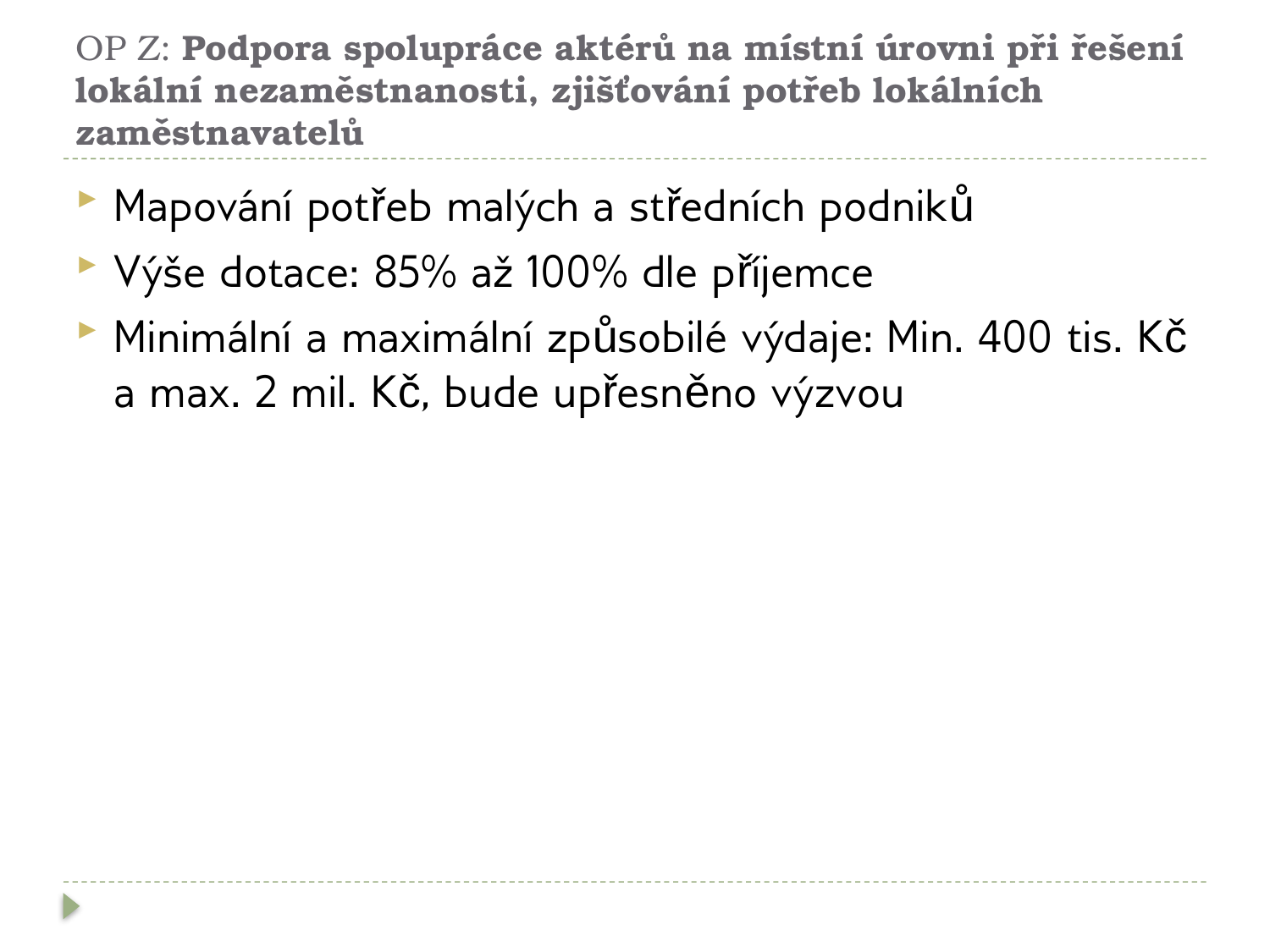

# OP Z: Podpora spolupráce aktérů na místní úrovni při řešení lokální nezaměstnanosti, zjišťování potřeb lokálních zaměstnavatelů
Mapování potřeb malých a středních podniků
Výše dotace: 85% až 100% dle příjemce
Minimální a maximální způsobilé výdaje: Min. 400 tis. Kč a max. 2 mil. Kč, bude upřesněno výzvou